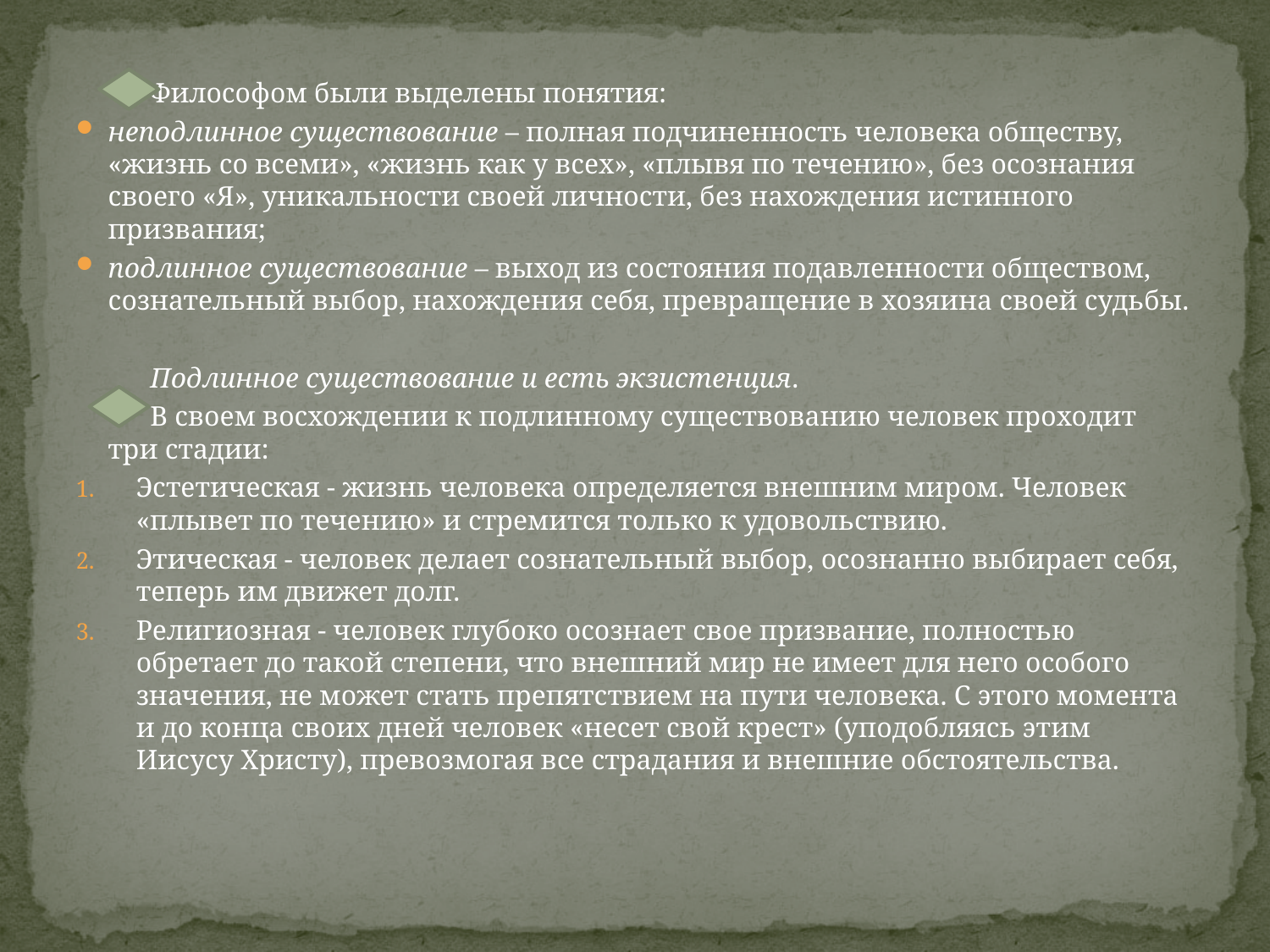

#
Философом были выделены понятия:
неподлинное существование – полная подчиненность человека обществу, «жизнь со всеми», «жизнь как у всех», «плывя по течению», без осознания своего «Я», уникальности своей личности, без нахождения истинного призвания;
подлинное существование – выход из состояния подавленности обществом, сознательный выбор, нахождения себя, превращение в хозяина своей судьбы.

Подлинное существование и есть экзистенция.
В своем восхождении к подлинному существованию человек проходит три стадии:
Эстетическая - жизнь человека определяется внешним миром. Человек «плывет по течению» и стремится только к удовольствию.
Этическая - человек делает сознательный выбор, осознанно выбирает себя, теперь им движет долг.
Религиозная - человек глубоко осознает свое призвание, полностью обретает до такой степени, что внешний мир не имеет для него особого значения, не может стать препятствием на пути человека. С этого момента и до конца своих дней человек «несет свой крест» (уподобляясь этим Иисусу Христу), превозмогая все страдания и внешние обстоятельства.